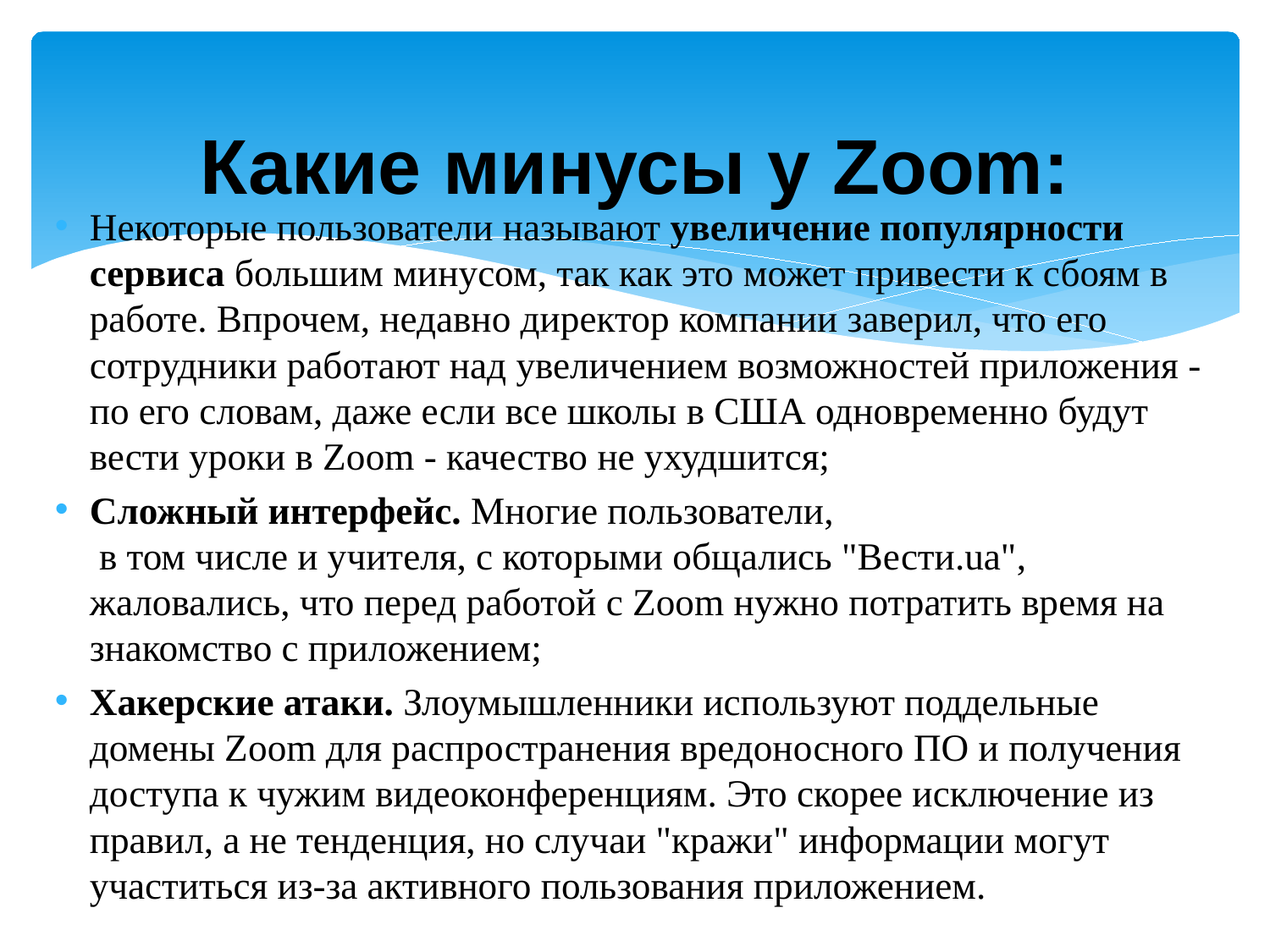

# Какие минусы у Zoom:
Некоторые пользователи называют увеличение популярности сервиса большим минусом, так как это может привести к сбоям в работе. Впрочем, недавно директор компании заверил, что его сотрудники работают над увеличением возможностей приложения - по его словам, даже если все школы в США одновременно будут вести уроки в Zoom - качество не ухудшится;
Сложный интерфейс. Многие пользователи, в том числе и учителя, с которыми общались "Вести.ua", жаловались, что перед работой с Zoom нужно потратить время на знакомство с приложением;
Хакерские атаки. Злоумышленники используют поддельные домены Zoom для распространения вредоносного ПО и получения доступа к чужим видеоконференциям. Это скорее исключение из правил, а не тенденция, но случаи "кражи" информации могут участиться из-за активного пользования приложением.